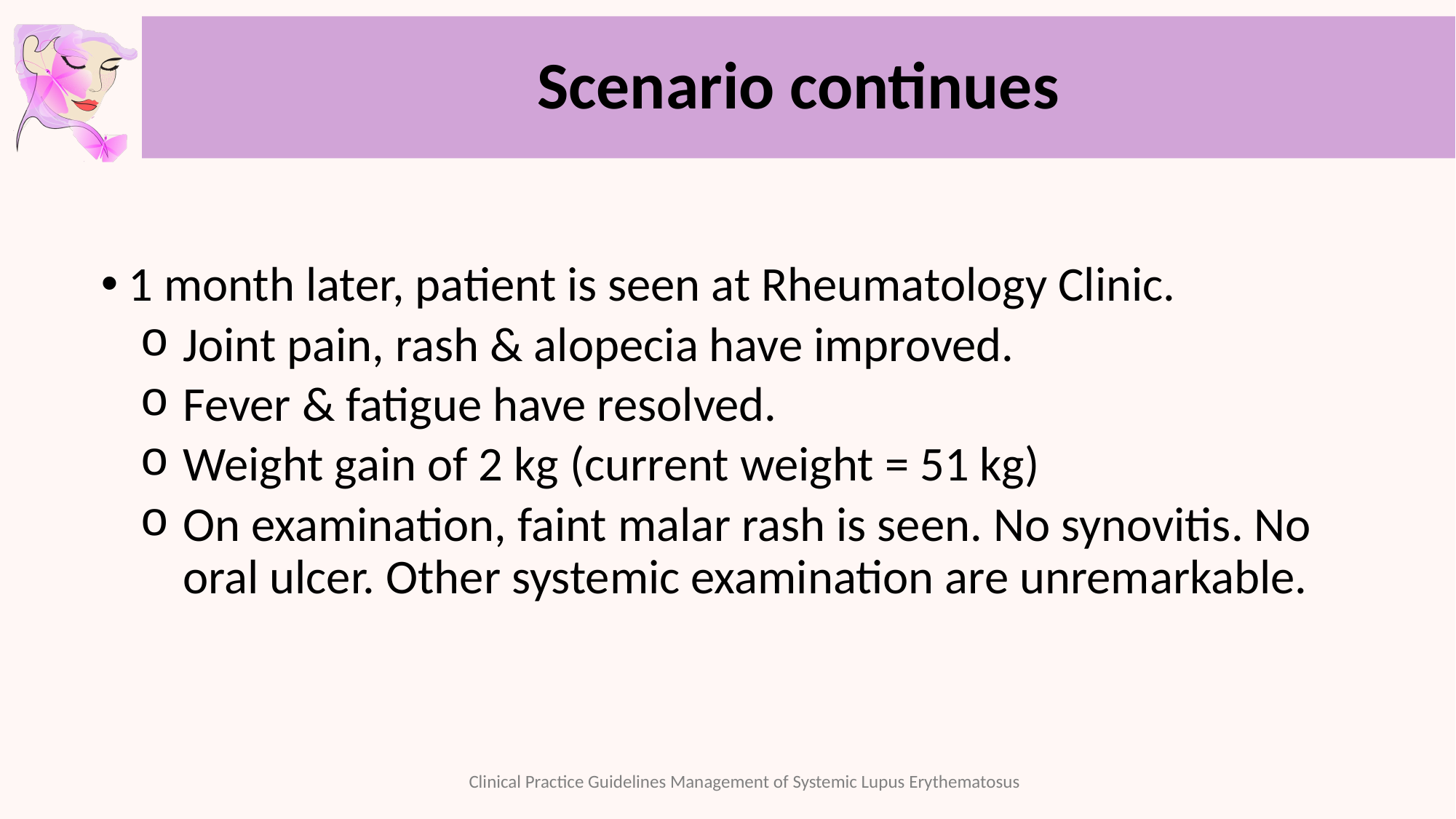

# Scenario continues

1 month later, patient is seen at Rheumatology Clinic.
Joint pain, rash & alopecia have improved.
Fever & fatigue have resolved.
Weight gain of 2 kg (current weight = 51 kg)
On examination, faint malar rash is seen. No synovitis. No oral ulcer. Other systemic examination are unremarkable.